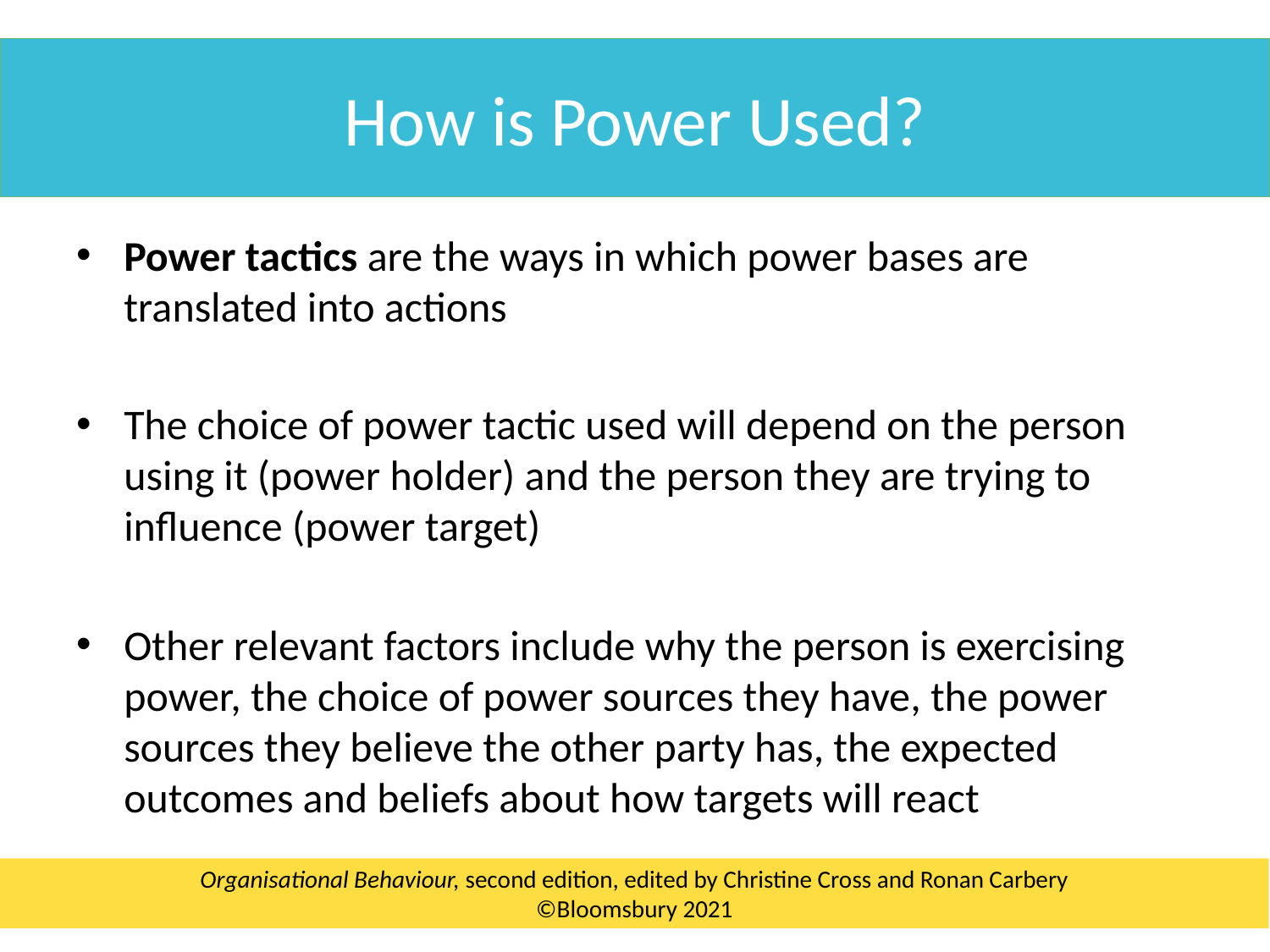

How is Power Used?
Power tactics are the ways in which power bases are translated into actions

The choice of power tactic used will depend on the person using it (power holder) and the person they are trying to influence (power target)

Other relevant factors include why the person is exercising power, the choice of power sources they have, the power sources they believe the other party has, the expected outcomes and beliefs about how targets will react